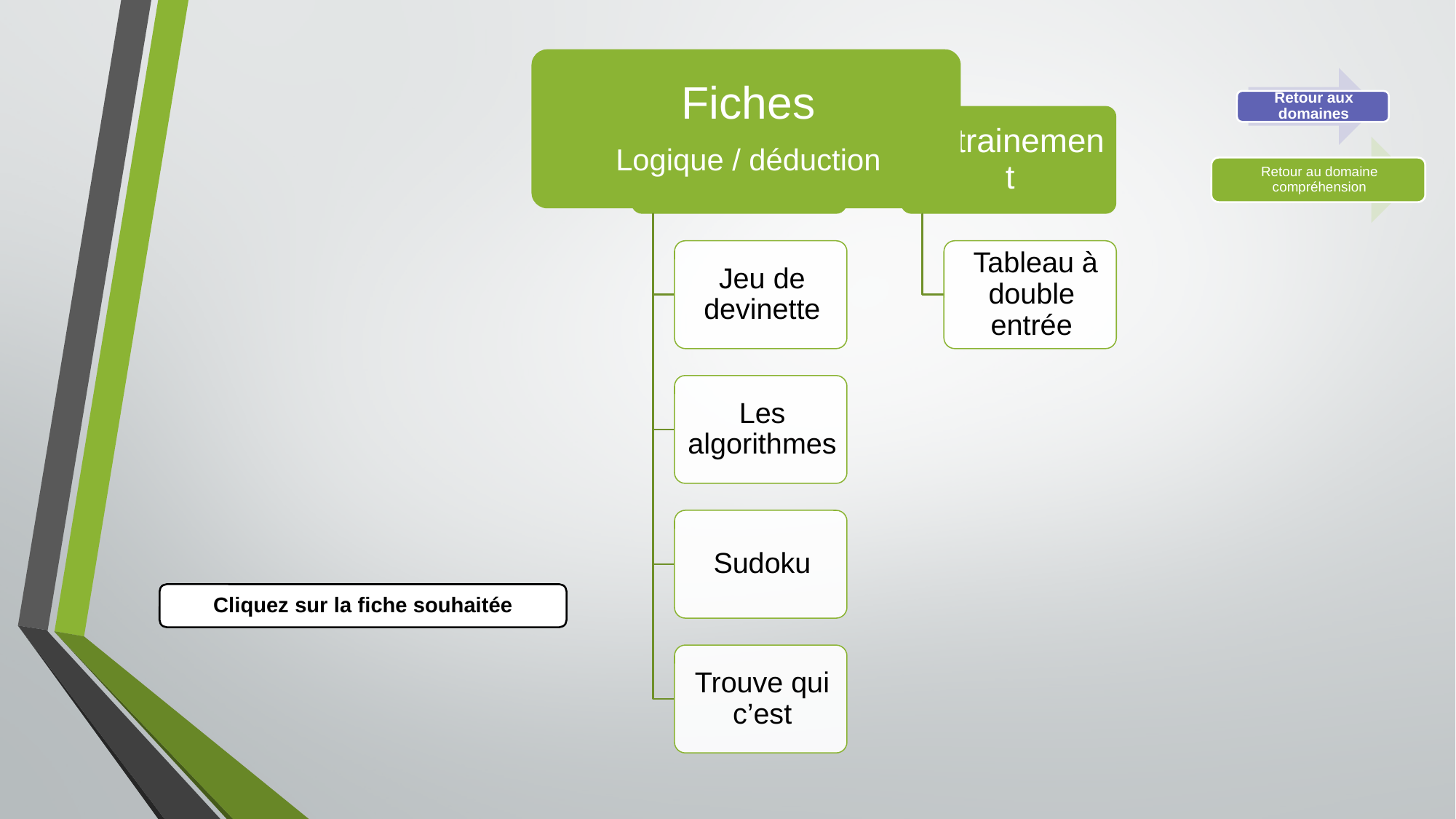

Fiches
Logique / déduction
Retour aux domaines
Renforcement
Jeu de devinette
Les algorithmes
Sudoku
Trouve qui c’est
Entrainement
 Tableau à double entrée
Retour au domaine compréhension

Cliquez sur la fiche souhaitée